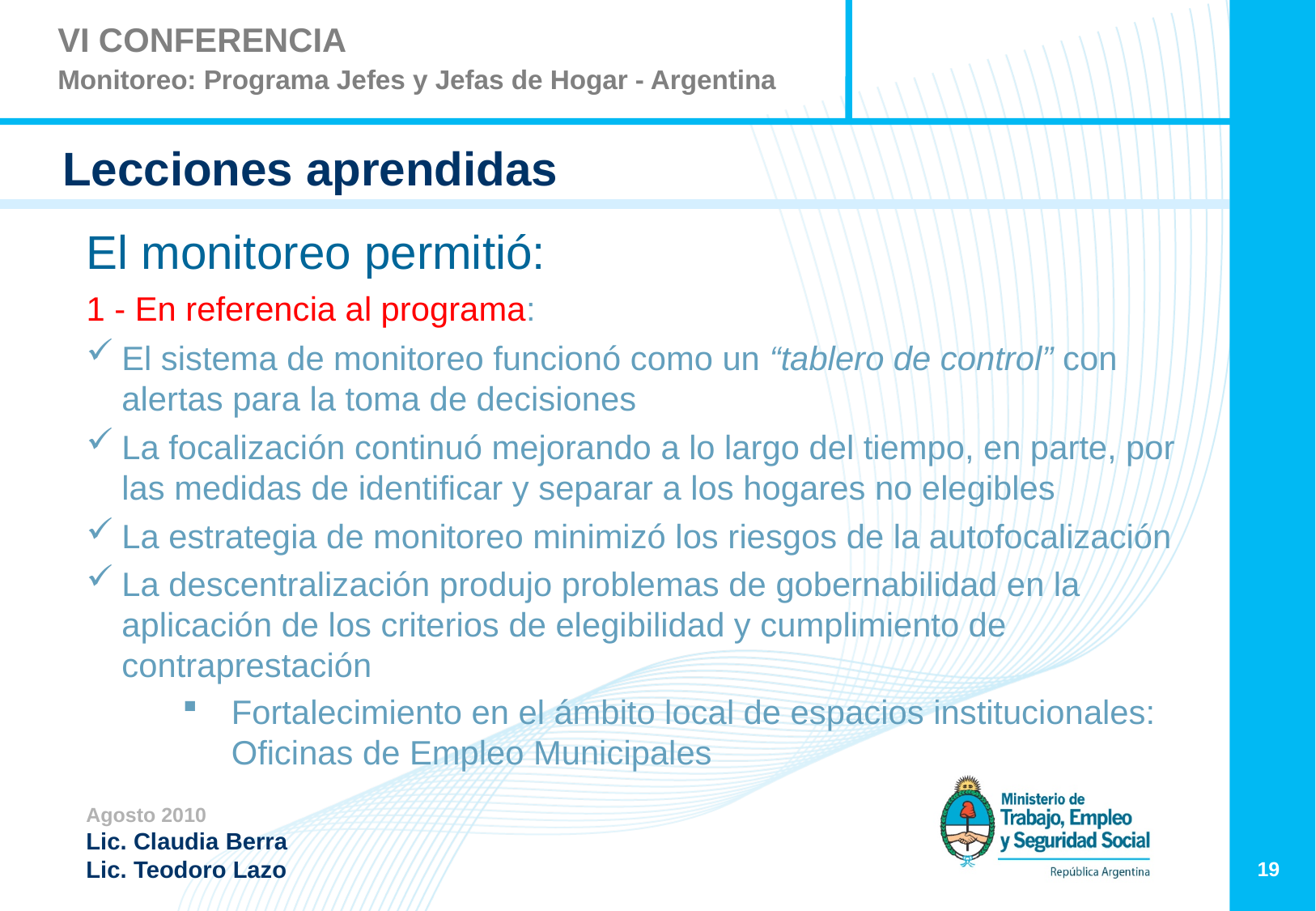

Lecciones aprendidas
El monitoreo permitió:
1 - En referencia al programa:
El sistema de monitoreo funcionó como un “tablero de control” con alertas para la toma de decisiones
La focalización continuó mejorando a lo largo del tiempo, en parte, por las medidas de identificar y separar a los hogares no elegibles
La estrategia de monitoreo minimizó los riesgos de la autofocalización
La descentralización produjo problemas de gobernabilidad en la aplicación de los criterios de elegibilidad y cumplimiento de contraprestación
Fortalecimiento en el ámbito local de espacios institucionales: Oficinas de Empleo Municipales